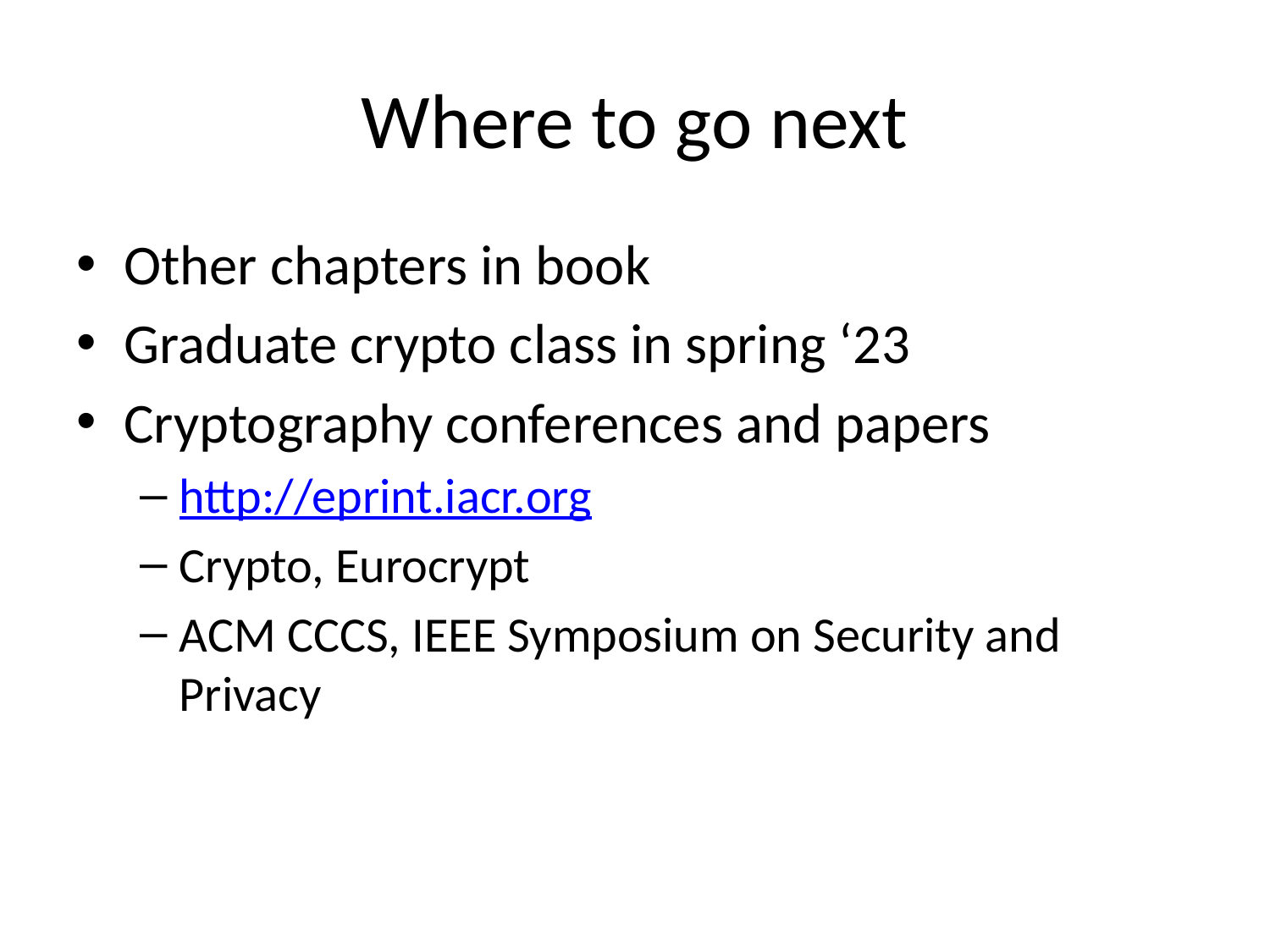

# Where to go next
Other chapters in book
Graduate crypto class in spring ‘23
Cryptography conferences and papers
http://eprint.iacr.org
Crypto, Eurocrypt
ACM CCCS, IEEE Symposium on Security and Privacy